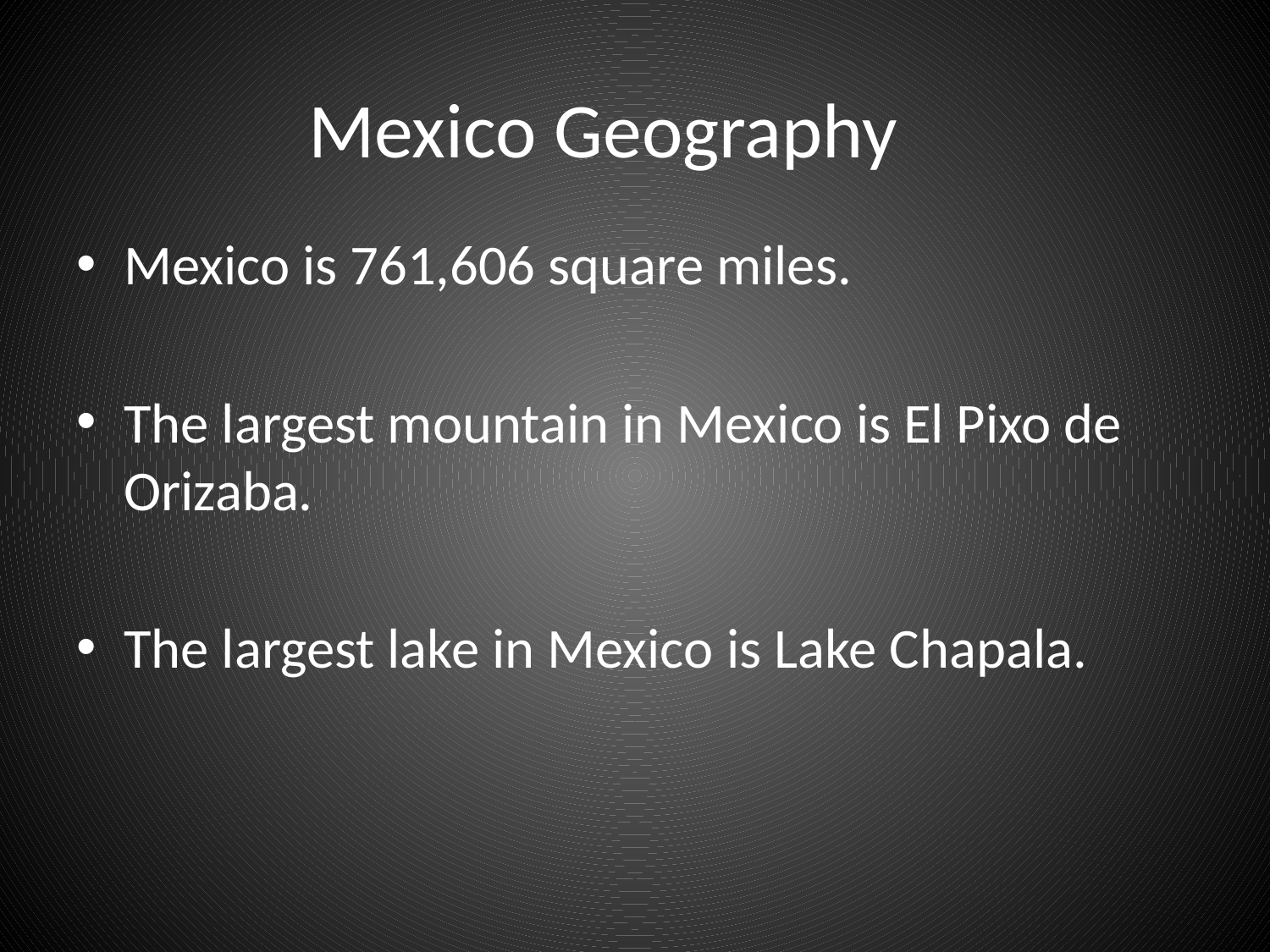

# Mexico Geography
Mexico is 761,606 square miles.

The largest mountain in Mexico is El Pixo de Orizaba.

The largest lake in Mexico is Lake Chapala.